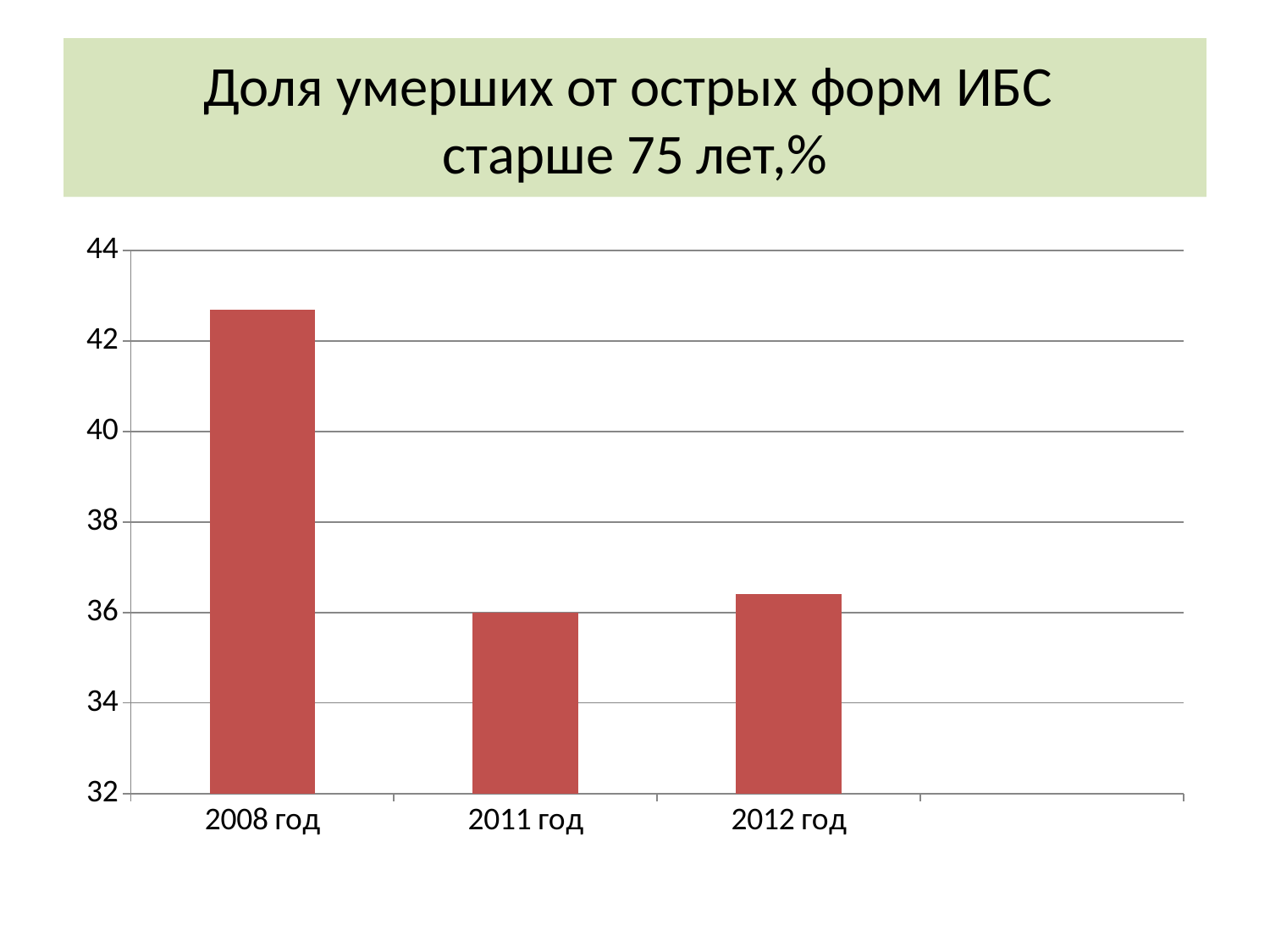

# Доля умерших от острых форм ИБС старше 75 лет,%

### Chart

| Category | Процент умерших от острых форм ИБС | Процент старше 75 лет |
|---|---|---|
| 2008 год | None | 42.7 |
| 2011 год | None | 36.0 |
| 2012 год | None | 36.4 |